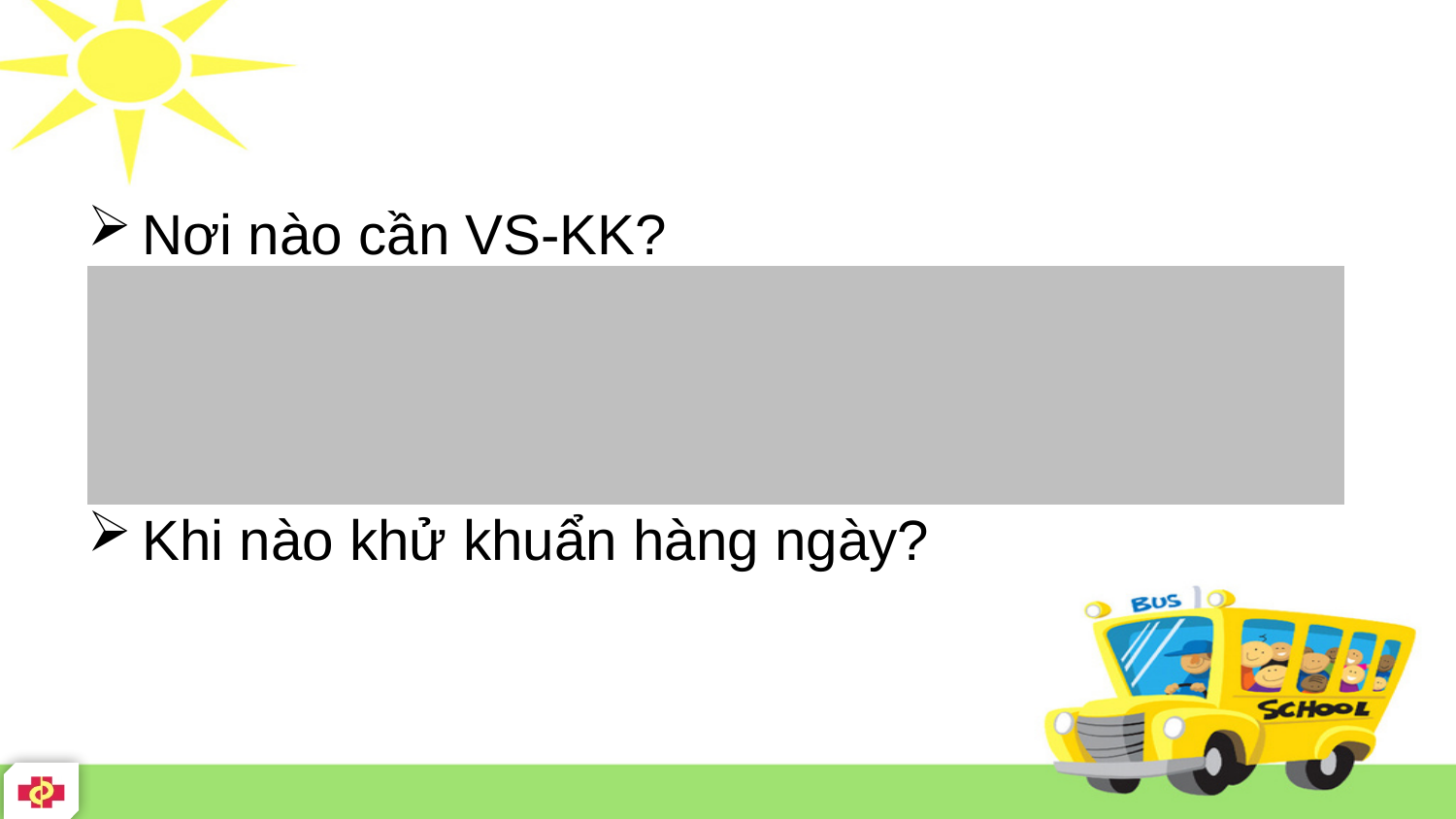

#
Nơi nào cần VS-KK?
Các bề mặt tiếp xúc: sàn, vách phòng học;
bàn ghế học sinh; thư viện; hành lang; cầu thang; tay vịn vầu thang; Nhà vệ sinh
Khi nào khử khuẩn hàng ngày?